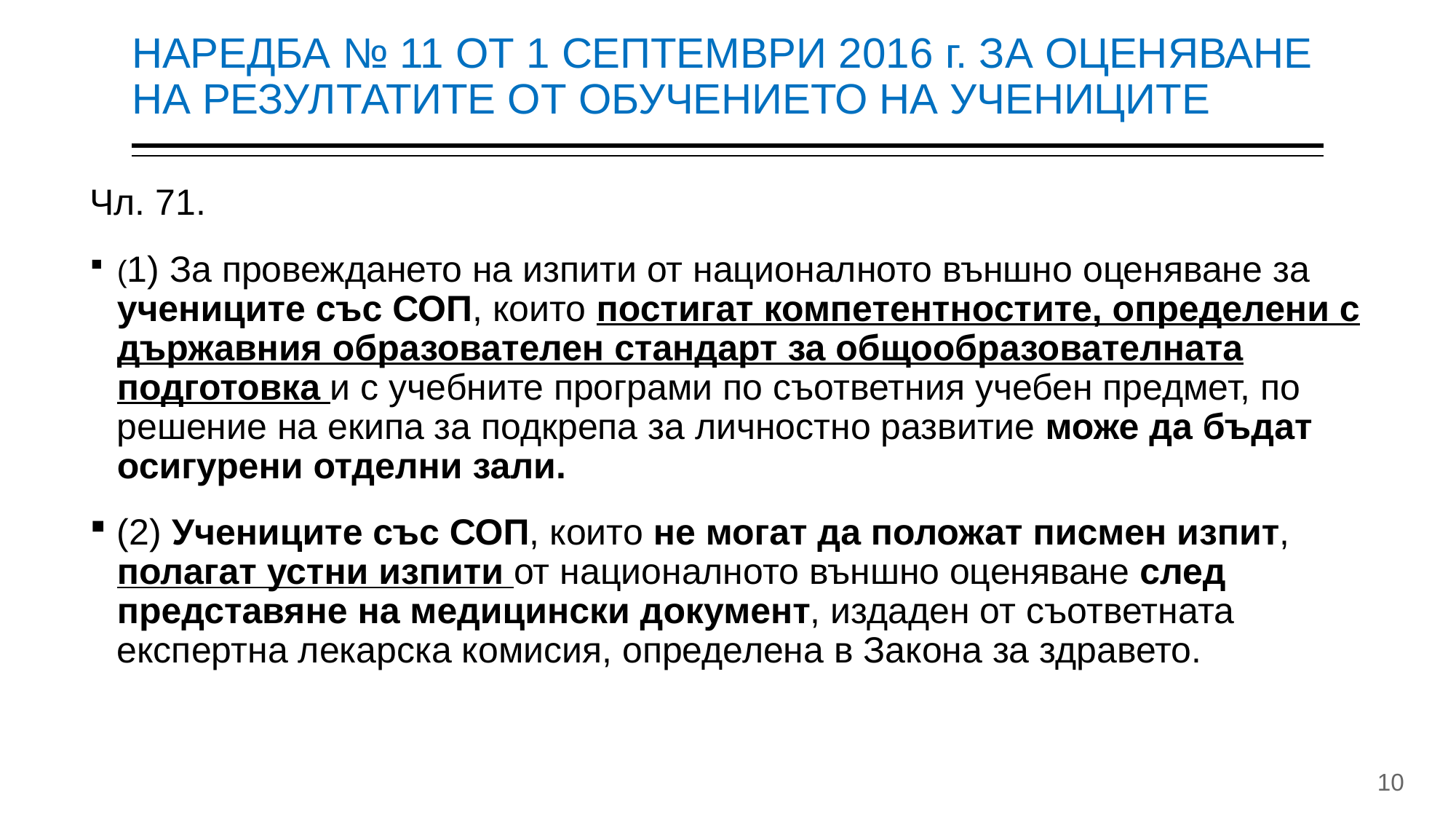

# НАРЕДБА № 11 ОТ 1 СЕПТЕМВРИ 2016 г. ЗА ОЦЕНЯВАНЕ НА РЕЗУЛТАТИТЕ ОТ ОБУЧЕНИЕТО НА УЧЕНИЦИТЕ
Чл. 71.
(1) За провеждането на изпити от националното външно оценяване за учениците със СОП, които постигат компетентностите, определени с държавния образователен стандарт за общообразователната подготовка и с учебните програми по съответния учебен предмет, по решение на екипа за подкрепа за личностно развитие може да бъдат осигурени отделни зали.
(2) Учениците със СОП, които не могат да положат писмен изпит, полагат устни изпити от националното външно оценяване след представяне на медицински документ, издаден от съответната експертна лекарска комисия, определена в Закона за здравето.
10